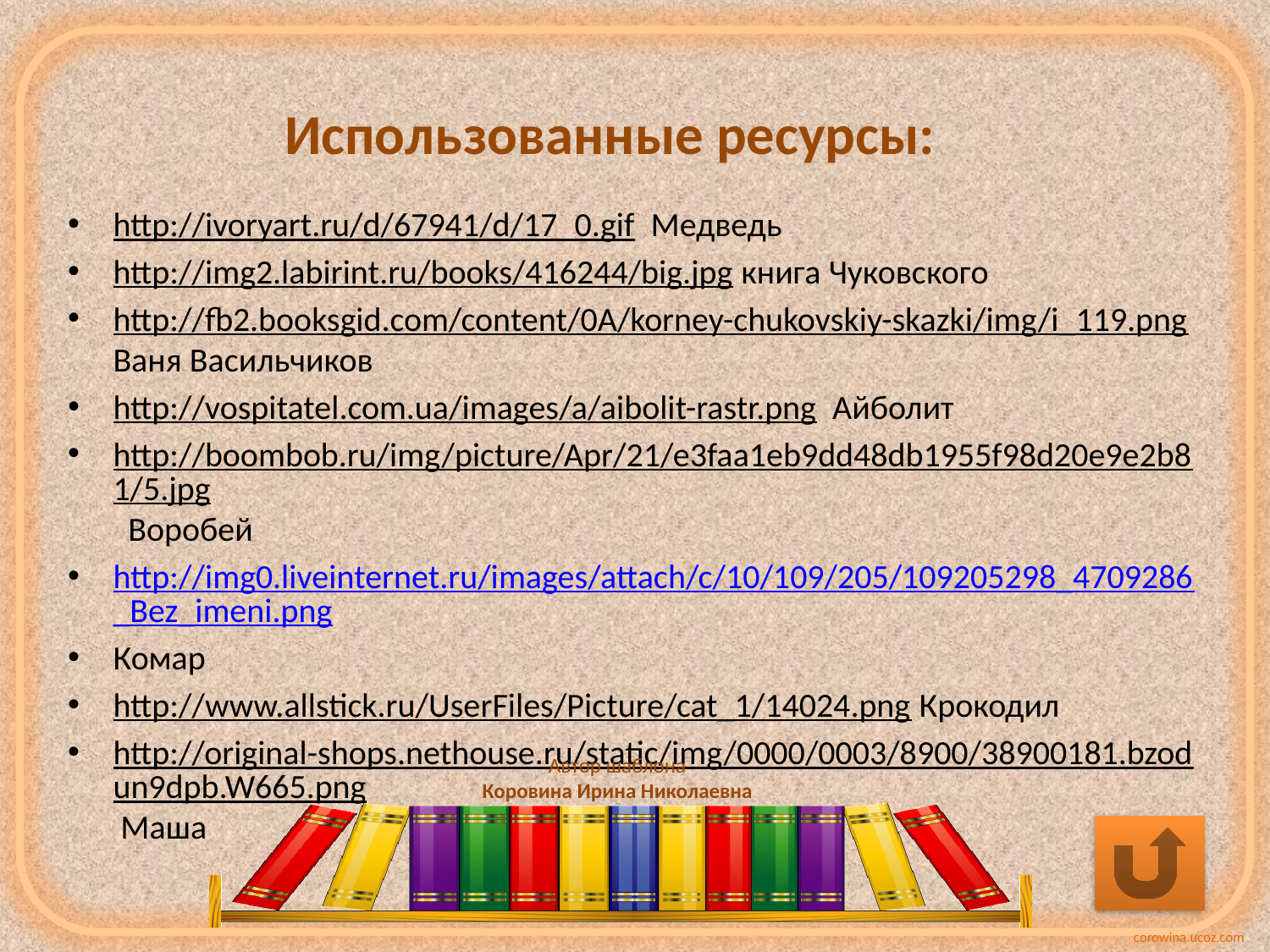

# Использованные ресурсы:
http://ivoryart.ru/d/67941/d/17_0.gif  Медведь
http://img2.labirint.ru/books/416244/big.jpg книга Чуковского
http://fb2.booksgid.com/content/0A/korney-chukovskiy-skazki/img/i_119.png  Ваня Васильчиков
http://vospitatel.com.ua/images/a/aibolit-rastr.png  Айболит
http://boombob.ru/img/picture/Apr/21/e3faa1eb9dd48db1955f98d20e9e2b81/5.jpg  Воробей
http://img0.liveinternet.ru/images/attach/c/10/109/205/109205298_4709286_Bez_imeni.png
Комар
http://www.allstick.ru/UserFiles/Picture/cat_1/14024.png Крокодил
http://original-shops.nethouse.ru/static/img/0000/0003/8900/38900181.bzodun9dpb.W665.png Маша

Автор шаблона
Коровина Ирина Николаевна